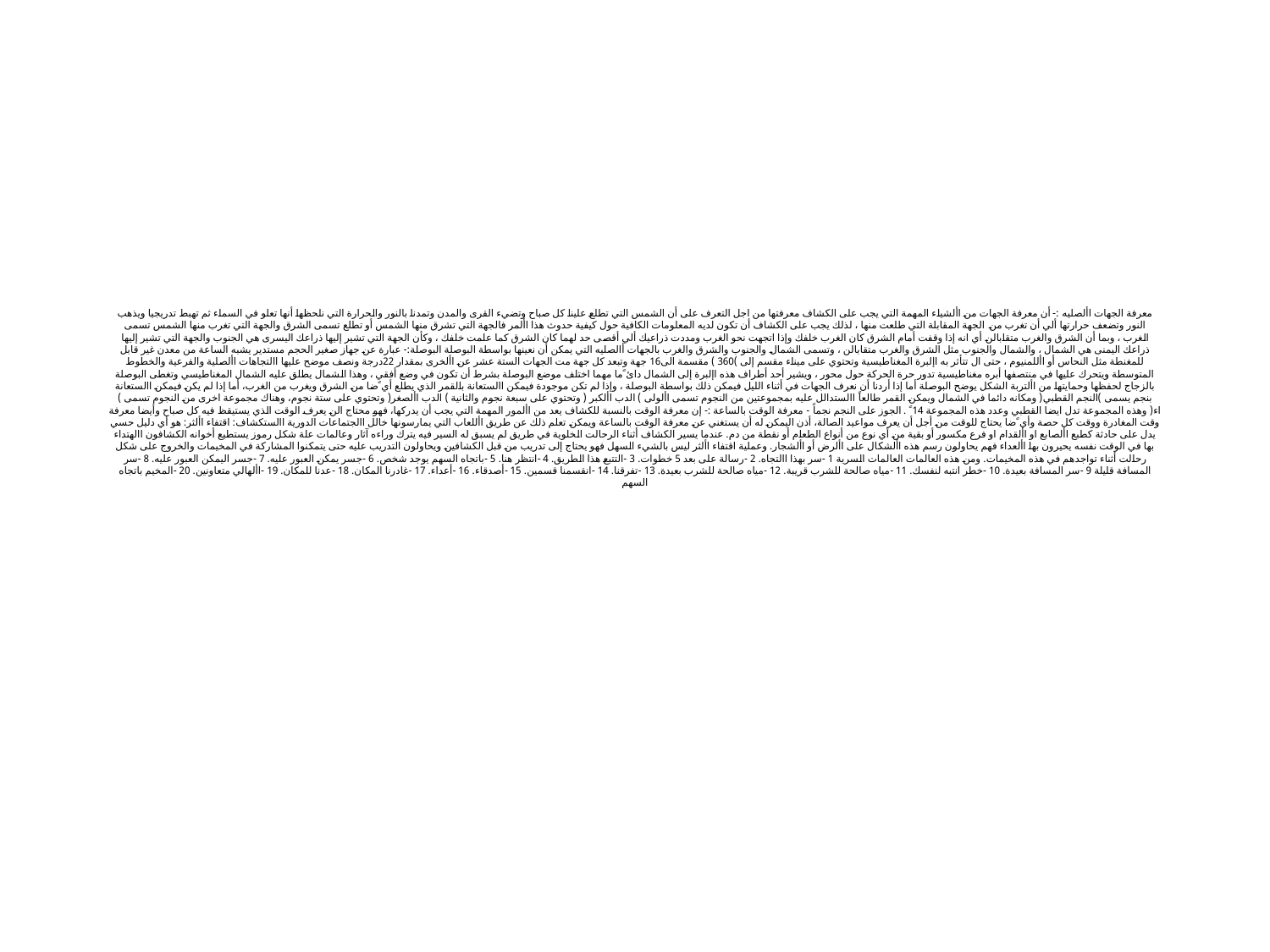

# معرفة الجهات األصليه :- أن معرفة الجهات من األشياء المهمة التي يجب على الكشاف معرفتها من اجل التعرف على أن الشمس التي تطلع علينا كل صباح وتضيء القرى والمدن وتمدنا بالنور والحرارة التي نلحظها أنها تعلو في السماء ثم تهبط تدريجيا ويذهب النور وتضعف حرارتها ألي أن تغرب من الجهة المقابلة التي طلعت منها ، لذلك يجب على الكشاف أن تكون لديه المعلومات الكافية حول كيفية حدوث هذا األمر فالجهة التي تشرق منها الشمس أو تطلع تسمى الشرق والجهة التي تغرب منها الشمس تسمى الغرب ، وبما أن الشرق والغرب متقابالن أي انه إذا وقفت أمام الشرق كان الغرب خلفك وإذا اتجهت نحو الغرب ومددت ذراعيك ألي أقصى حد لهما كان الشرق كما علمت خلفك ، وكأن الجهة التي تشير إليها ذراعك اليسرى هي الجنوب والجهة التي تشير إليها ذراعك اليمنى هي الشمال ، والشمال والجنوب مثل الشرق والغرب متقابالن ، وتسمى الشمال والجنوب والشرق والغرب بالجهات أالصليه التي يمكن أن نعينها بواسطة البوصلة البوصلة:- عبارة عن جهاز صغير الحجم مستدير يشبه الساعة من معدن غير قابل للمغنطة مثل النحاس أو األلمنيوم ، حتى ال تتأثر به اإلبرة المغناطيسية وتحتوي على ميناء مقسم إلى )360 ) مقسمة الى16 جهة وتبعد كل جهة مت الجهات الستة عشر عن األخرى بمقدار 22درجة ونصف موضح عليها االتجاهات األصلية والفرعية والخطوط المتوسطة ويتحرك عليها في منتصفها أبره مغناطيسية تدور حرة الحركة حول محور ، ويشير أحد أطراف هذه اإلبرة إلى الشمال دائ ًما مهما اختلف موضع البوصلة بشرط أن تكون في وضع أفقي ، وهذا الشمال يطلق عليه الشمال المغناطيسي وتغطى البوصلة بالزجاج لحفظها وحمايتها من األتربة الشكل يوضح البوصلة أما إذا أردنا أن نعرف الجهات في أثناء الليل فيمكن ذلك بواسطة البوصلة ، وإذا لم تكن موجودة فيمكن االستعانة بالقمر الذي يطلع أي ًضا من الشرق ويغرب من الغرب، أما إذا لم يكن فيمكن االستعانة بنجم يسمى )النجم القطبي( ومكانه دائما في الشمال ويمكن القمر طالعاً االستدالل عليه بمجموعتين من النجوم تسمى األولى ) الدب األكبر ( وتحتوي على سبعة نجوم والثانية ) الدب األصغر( وتحتوي على ستة نجوم، وهناك مجموعة اخرى من النجوم تسمى ) اء( وهذه المجموعة تدل ايضا القطبي وعدد هذه المجموعة 14 ً . الجوز على النجم نجماً - معرفة الوقت بالساعة :- إن معرفة الوقت بالنسبة للكشاف يعد من األمور المهمة التي يجب أن يدركها، فهو محتاج الن يعرف الوقت الذي يستيقظ فيه كل صباح وأيضا معرفة وقت المغادرة ووقت كل حصة وأي ًضا يحتاج للوقت من أجل أن يعرف مواعيد الصالة، أذن اليمكن له أن يستغني عن معرفة الوقت بالساعة ويمكن تعلم ذلك عن طريق األلعاب التي يمارسونها خالل االجتماعات الدورية االستكشاف: اقتفاء األثر: هو أي دليل حسي يدل على حادثة كطبع األصابع او األقدام او فرع مكسور أو بقية من أي نوع من أنواع الطعام أو نقطة من دم. عندما يسير الكشاف أثناء الرحالت الخلوية في طريق لم يسبق له السير فيه يترك وراءه آثار وعالمات علة شكل رموز يستطيع أخوانه الكشافون االهتداء بها في الوقت نفسه يحيرون بها األعداء فهم يحاولون رسم هذه األشكال على األرض أو األشجار. وعملية اقتفاء األثر ليس بالشيء السهل فهو يحتاج إلى تدريب من قبل الكشافين ويحاولون التدريب عليه حتى يتمكنوا المشاركة في المخيمات والخروج على شكل رحالت أثناء تواجدهم في هذه المخيمات. ومن هذه العالمات العالمات السرية 1 -سر بهذا االتجاه. 2 -رسالة على بعد 5 خطوات. 3 -التتبع هذا الطريق. 4 -انتظر هنا. 5 -باتجاه السهم يوجد شخص. 6 -جسر يمكن العبور عليه. 7 -جسر اليمكن العبور عليه. 8 -سر المسافة قليلة 9 -سر المسافة بعيدة. 10 -خطر انتبه لنفسك. 11 -مياه صالحة للشرب قريبة. 12 -مياه صالحة للشرب بعيدة. 13 -تفرقنا. 14 -انقسمنا قسمين. 15 -أصدقاء. 16 -أعداء. 17 -غادرنا المكان. 18 -عدنا للمكان. 19 -األهالي متعاونين. 20 -المخيم باتجاه السهم